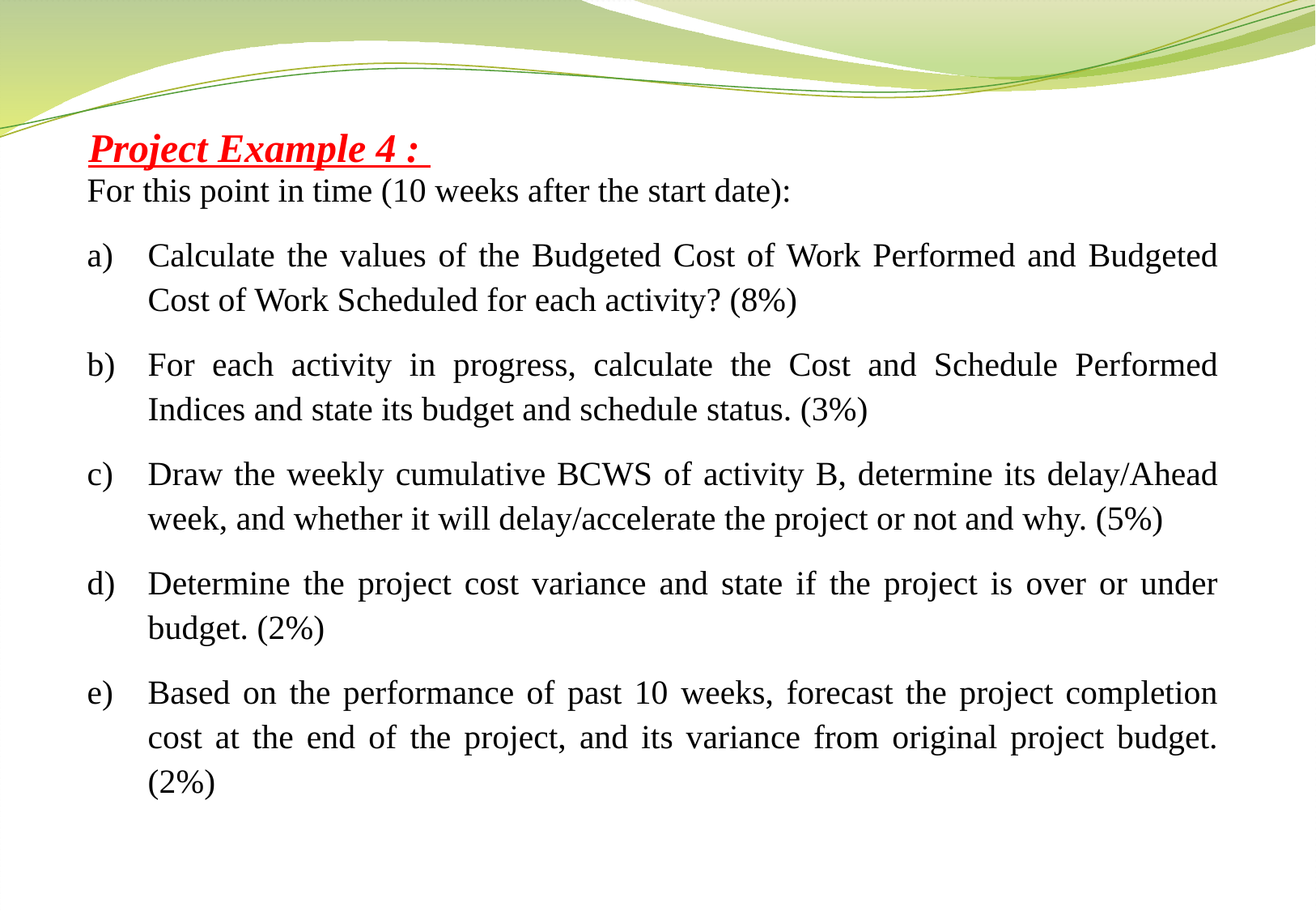

Project Example 4 :
For this point in time (10 weeks after the start date):
Calculate the values of the Budgeted Cost of Work Performed and Budgeted Cost of Work Scheduled for each activity? (8%)
For each activity in progress, calculate the Cost and Schedule Performed Indices and state its budget and schedule status. (3%)
Draw the weekly cumulative BCWS of activity B, determine its delay/Ahead week, and whether it will delay/accelerate the project or not and why. (5%)
Determine the project cost variance and state if the project is over or under budget. (2%)
Based on the performance of past 10 weeks, forecast the project completion cost at the end of the project, and its variance from original project budget. (2%)